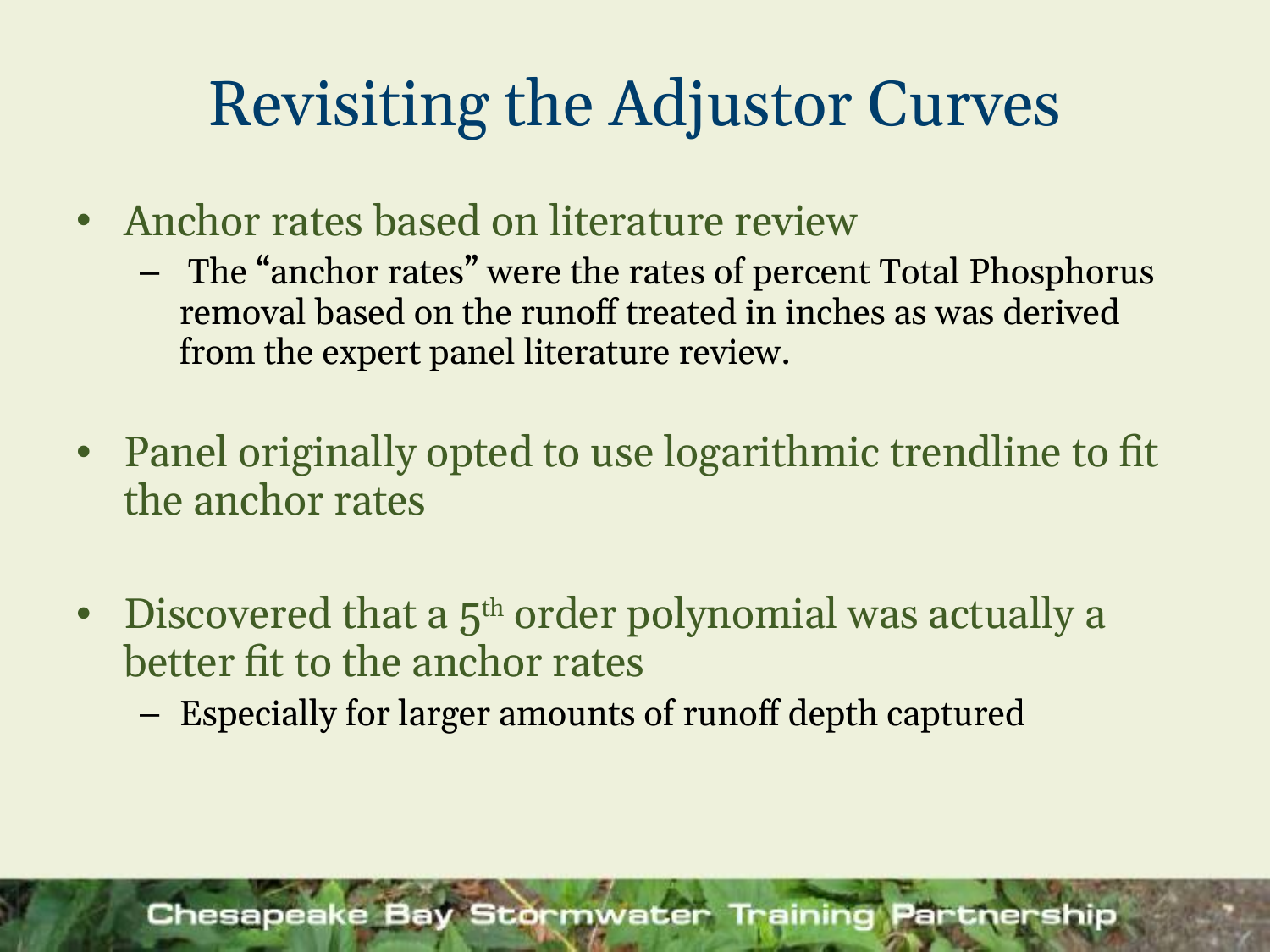

# Revisiting the Adjustor Curves
Anchor rates based on literature review
 The “anchor rates” were the rates of percent Total Phosphorus removal based on the runoff treated in inches as was derived from the expert panel literature review.

Panel originally opted to use logarithmic trendline to fit the anchor rates

Discovered that a 5th order polynomial was actually a better fit to the anchor rates
Especially for larger amounts of runoff depth captured